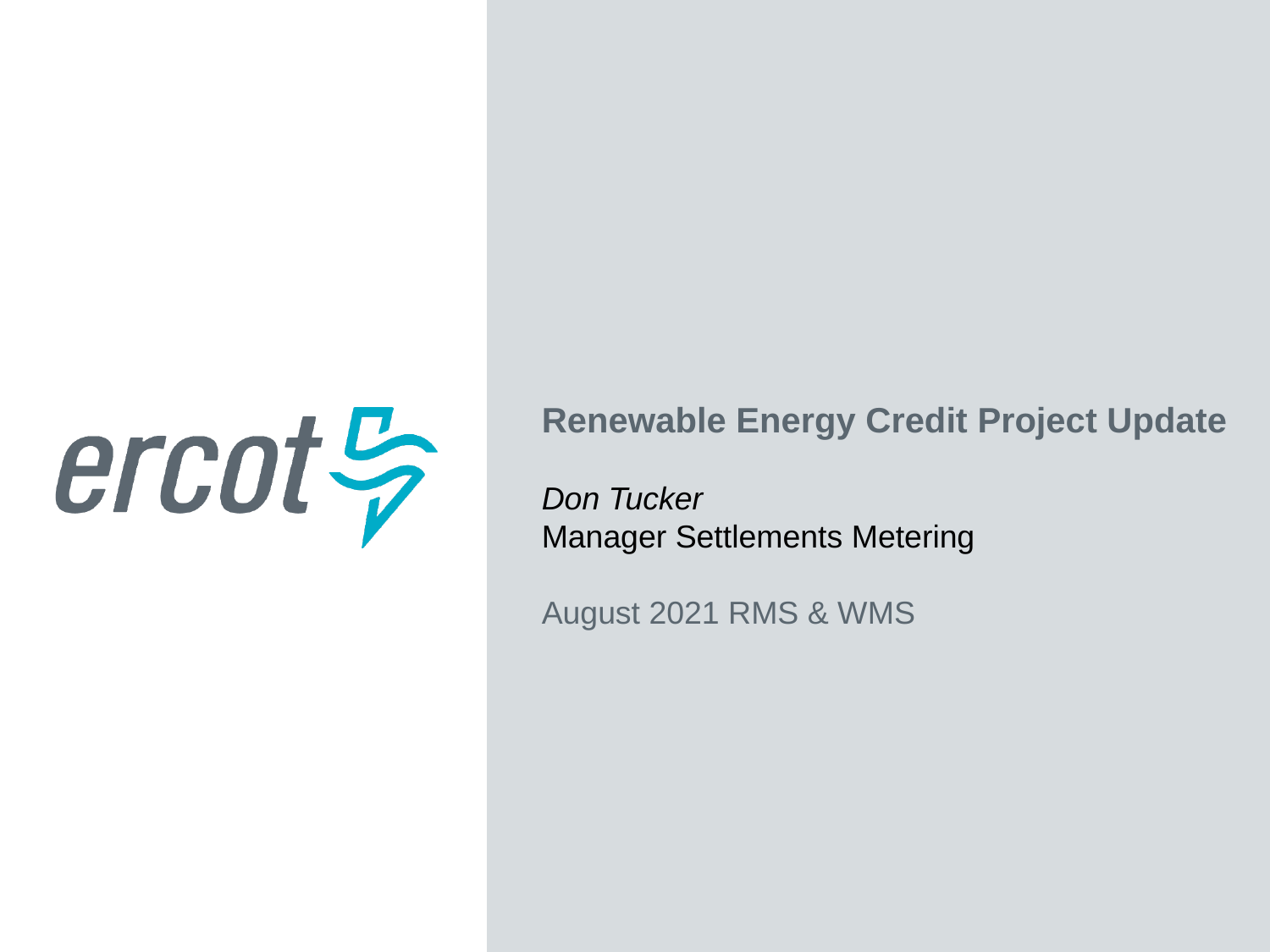

Renewable Energy Credit Project Update

Don Tucker
Manager Settlements Metering

August 2021 RMS & WMS